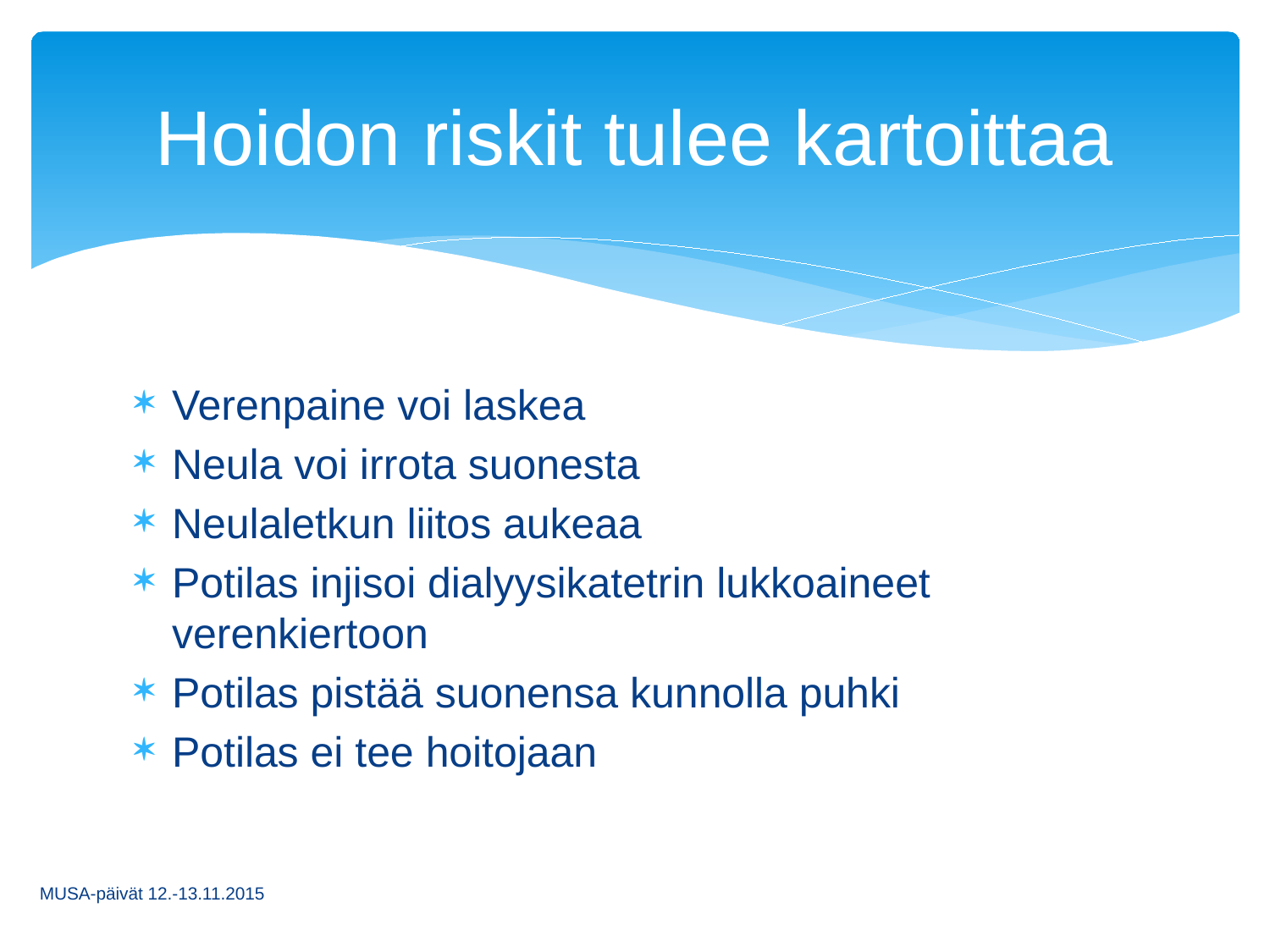

# Hoidon riskit tulee kartoittaa
Verenpaine voi laskea
Neula voi irrota suonesta
Neulaletkun liitos aukeaa
Potilas injisoi dialyysikatetrin lukkoaineet verenkiertoon
Potilas pistää suonensa kunnolla puhki
Potilas ei tee hoitojaan
MUSA-päivät 12.-13.11.2015